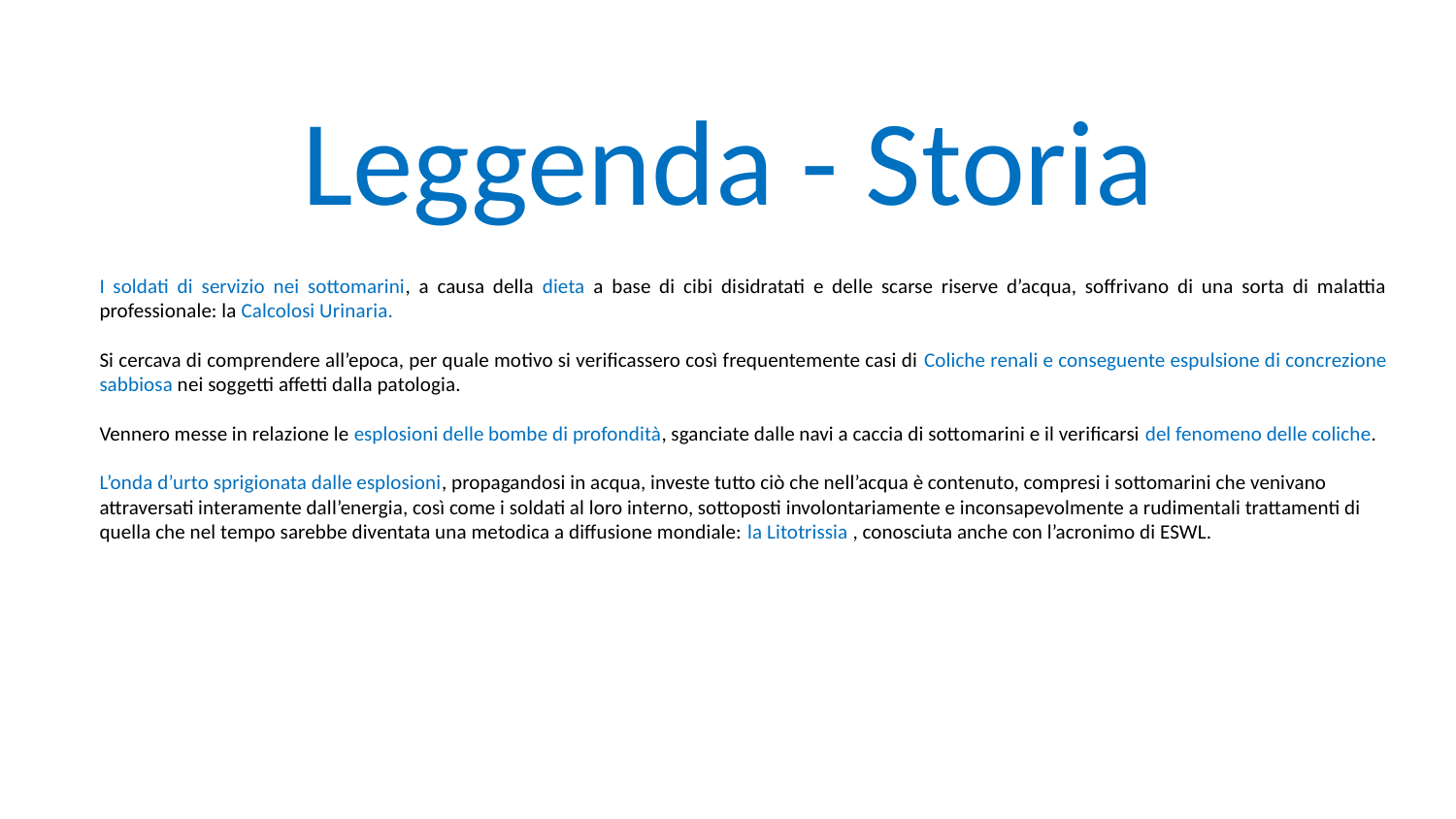

Leggenda - Storia
I soldati di servizio nei sottomarini, a causa della dieta a base di cibi disidratati e delle scarse riserve d’acqua, soffrivano di una sorta di malattia professionale: la Calcolosi Urinaria.

Si cercava di comprendere all’epoca, per quale motivo si verificassero così frequentemente casi di Coliche renali e conseguente espulsione di concrezione sabbiosa nei soggetti affetti dalla patologia.

Vennero messe in relazione le esplosioni delle bombe di profondità, sganciate dalle navi a caccia di sottomarini e il verificarsi del fenomeno delle coliche.

L’onda d’urto sprigionata dalle esplosioni, propagandosi in acqua, investe tutto ciò che nell’acqua è contenuto, compresi i sottomarini che venivano attraversati interamente dall’energia, così come i soldati al loro interno, sottoposti involontariamente e inconsapevolmente a rudimentali trattamenti di quella che nel tempo sarebbe diventata una metodica a diffusione mondiale: la Litotrissia , conosciuta anche con l’acronimo di ESWL.